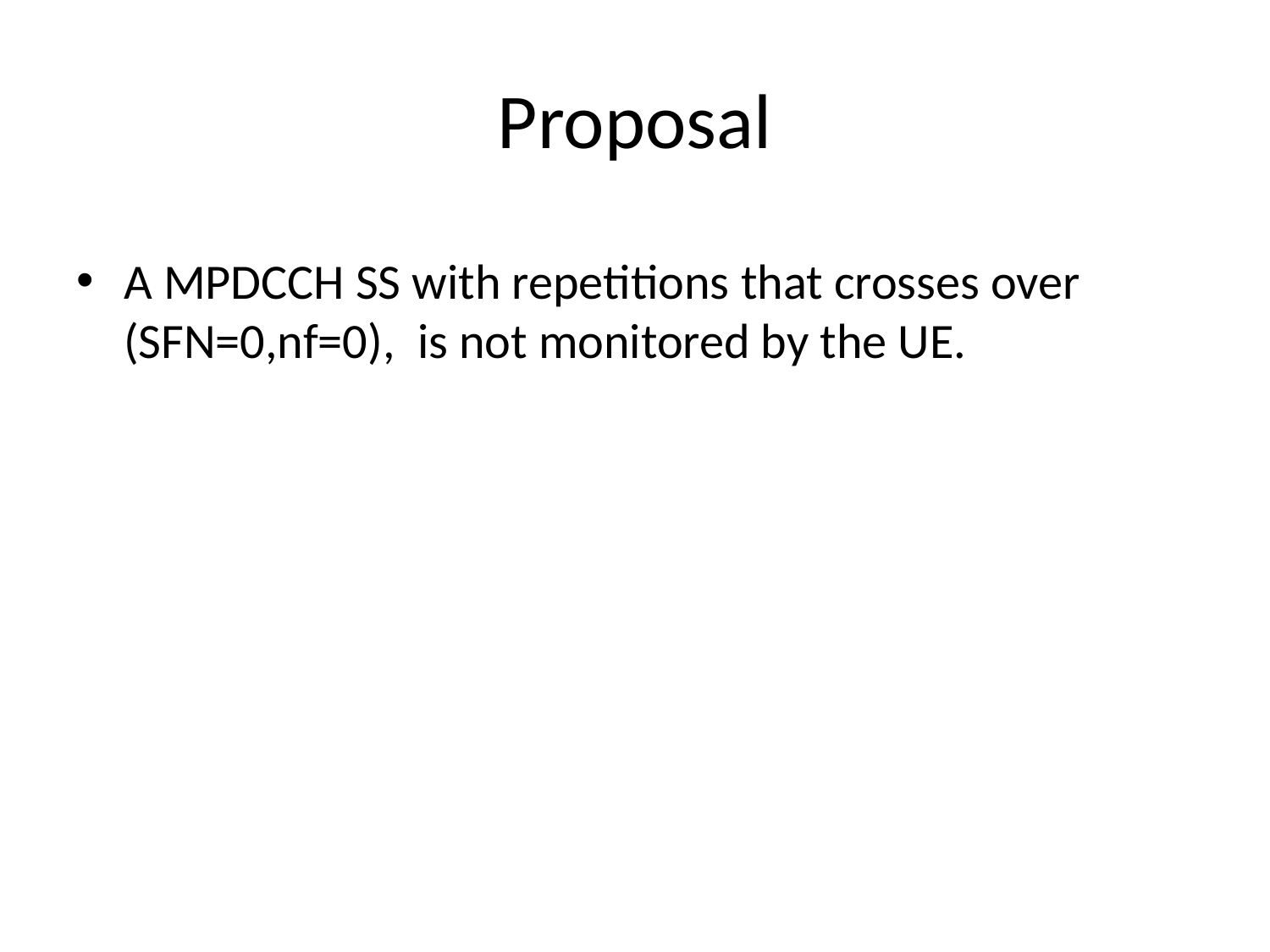

# Proposal
A MPDCCH SS with repetitions that crosses over (SFN=0,nf=0),  is not monitored by the UE.